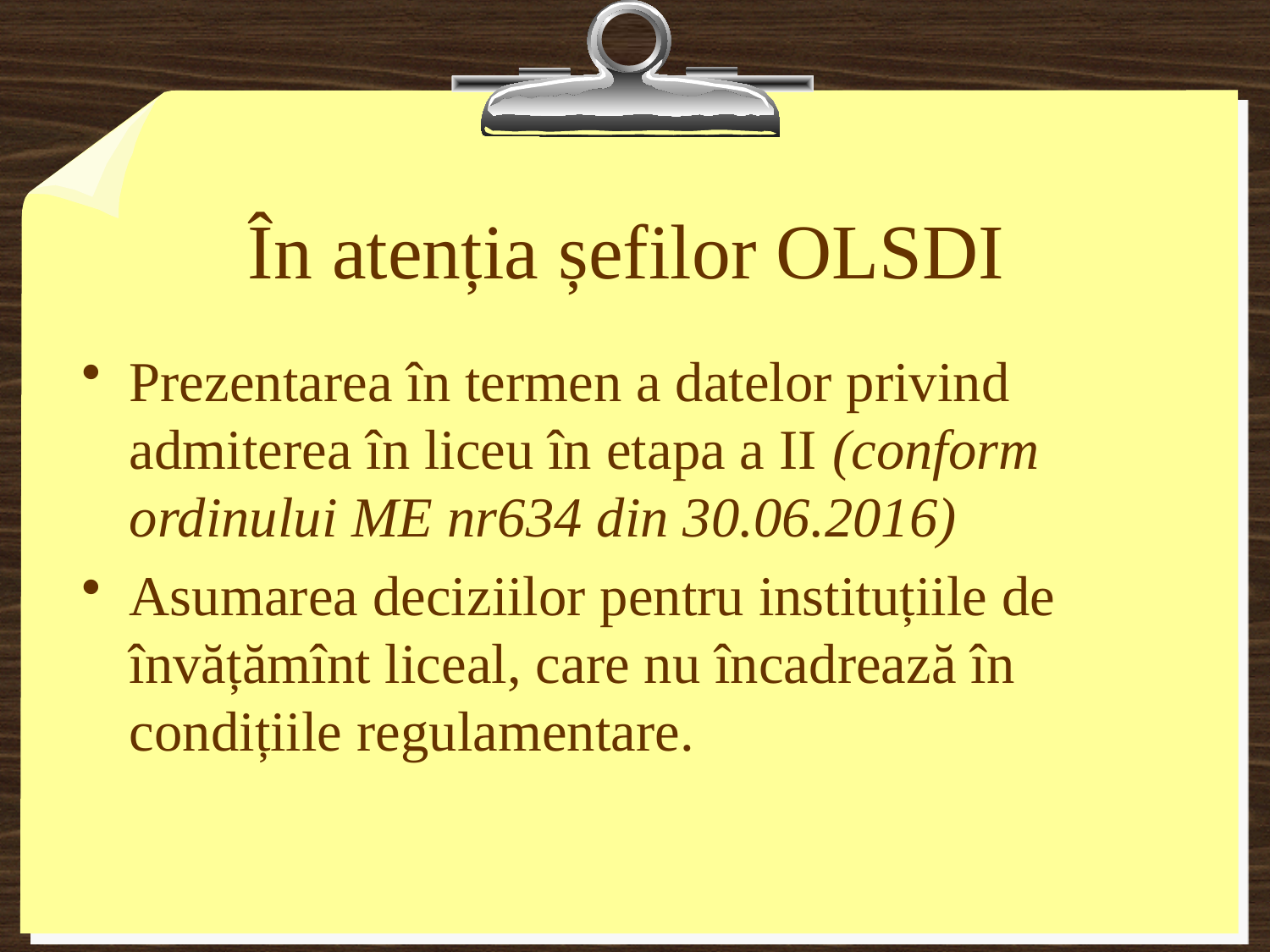

# În atenția șefilor OLSDI
Prezentarea în termen a datelor privind admiterea în liceu în etapa a II (conform ordinului ME nr634 din 30.06.2016)
Asumarea deciziilor pentru instituțiile de învățămînt liceal, care nu încadrează în condițiile regulamentare.